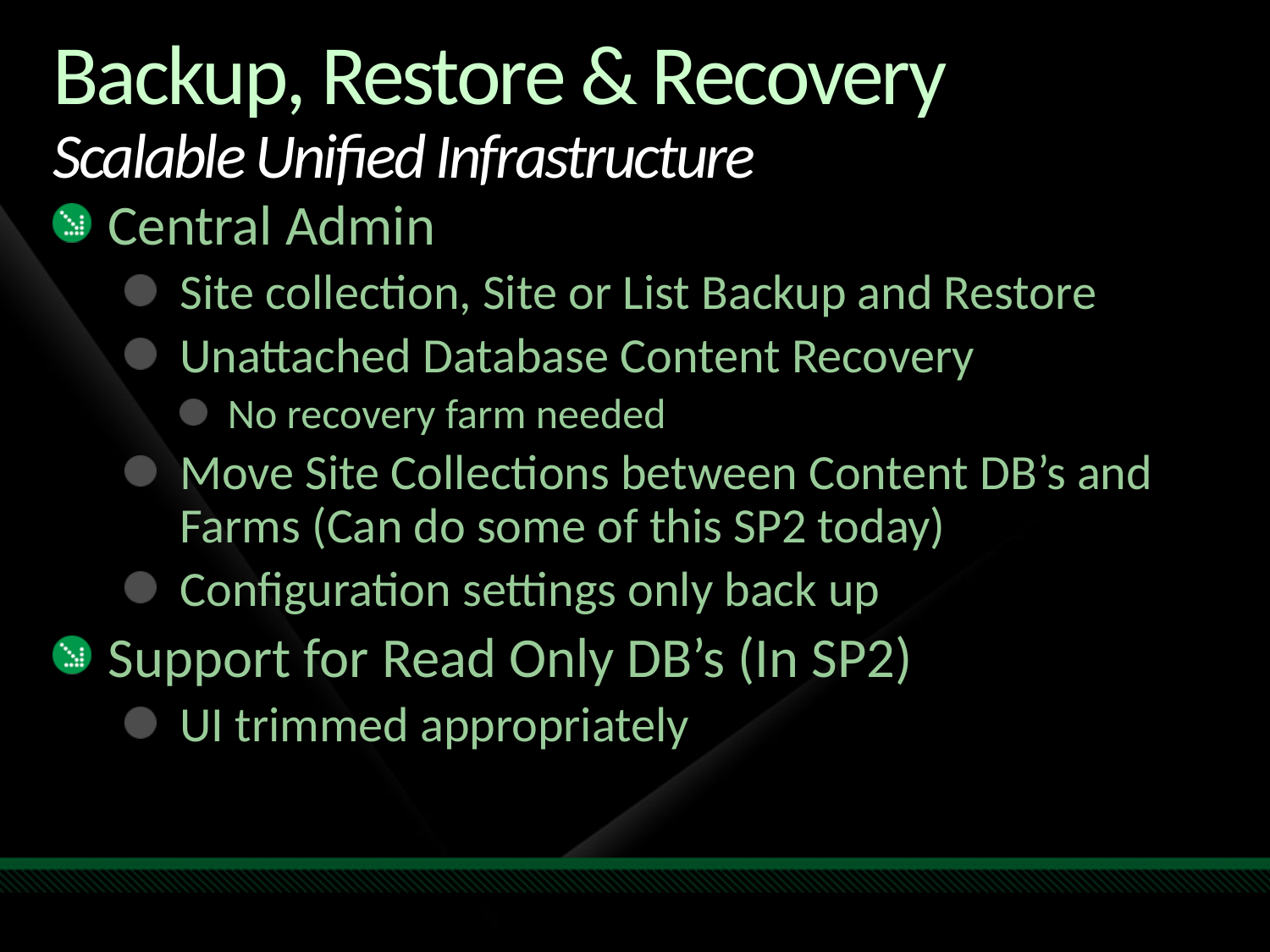

# Backup, Restore & Recovery Scalable Unified Infrastructure
Central Admin
Site collection, Site or List Backup and Restore
Unattached Database Content Recovery
No recovery farm needed
Move Site Collections between Content DB’s and Farms (Can do some of this SP2 today)
Configuration settings only back up
Support for Read Only DB’s (In SP2)
UI trimmed appropriately